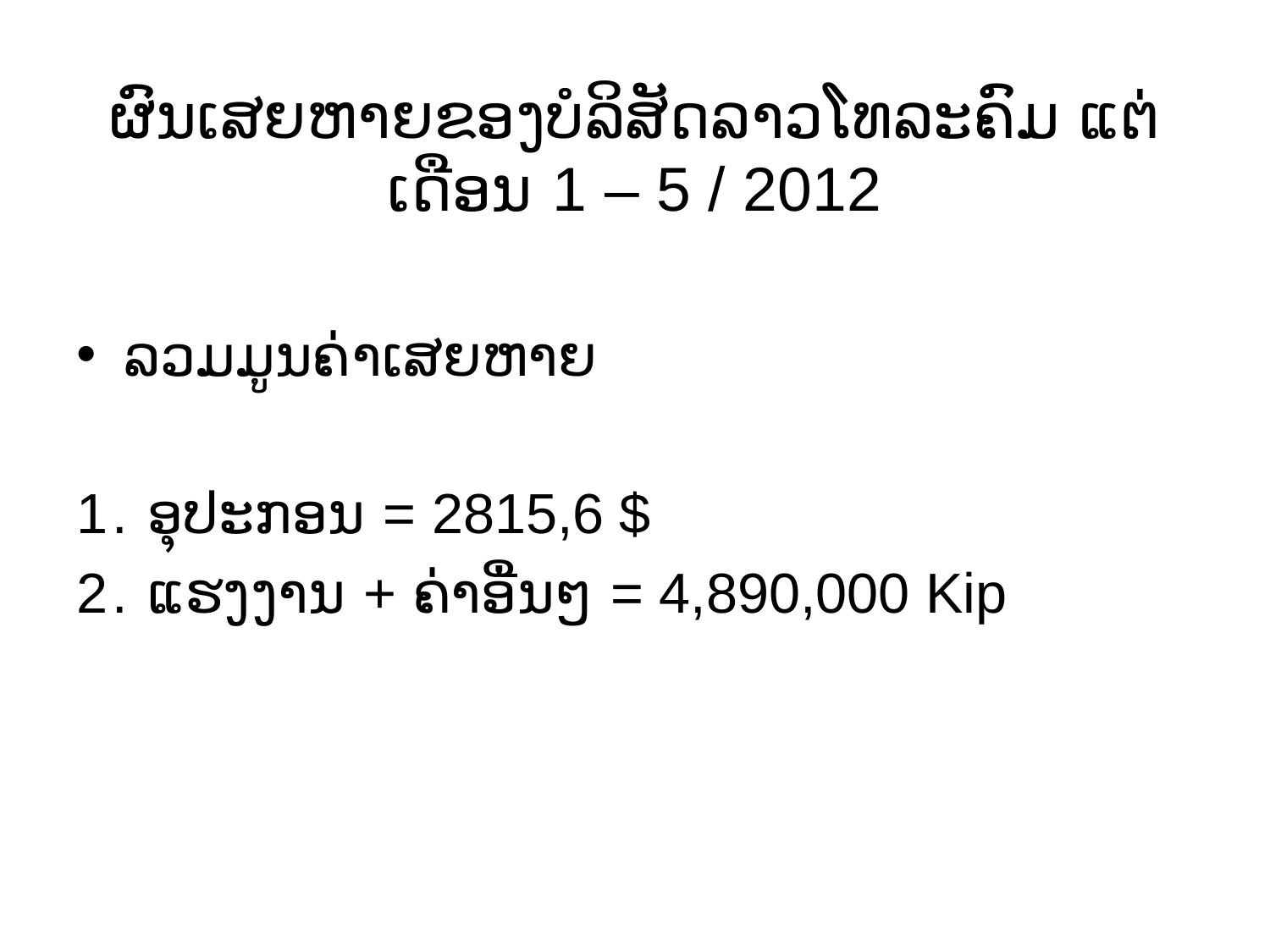

# ຜົນເສຍຫາຍຂອງບໍລິສັດລາວໂທລະຄົມ ແຕ່ເດືອນ 1 – 5 / 2012
ລວມມູນຄ່າເສຍຫາຍ

ອຸປະກອນ = 2815,6 $
ແຮງງານ + ຄ່າອື່ນໆ = 4,890,000 Kip